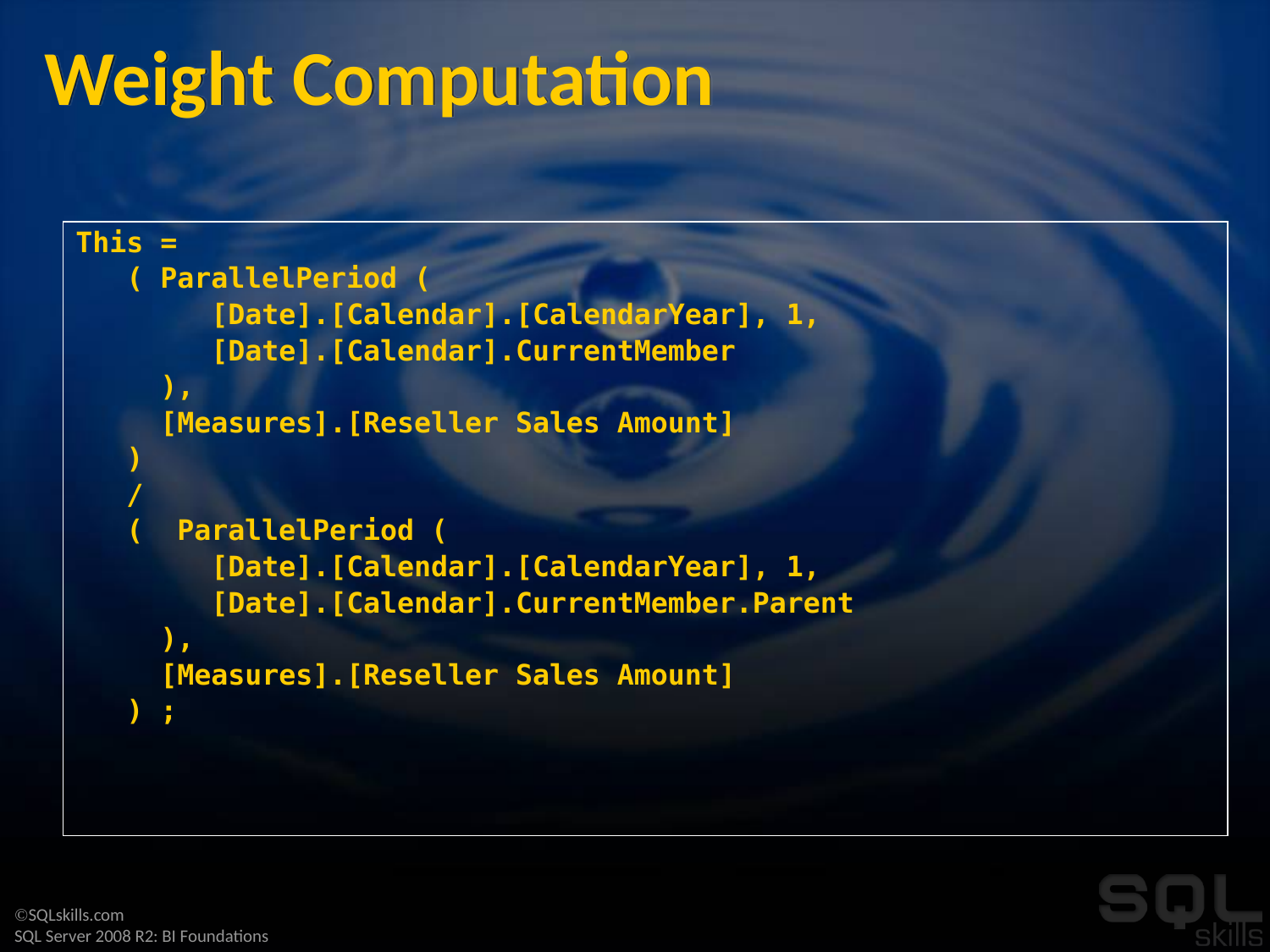

# Weight Computation
This =
   ( ParallelPeriod (
        [Date].[Calendar].[CalendarYear], 1,
        [Date].[Calendar].CurrentMember
     ),
     [Measures].[Reseller Sales Amount]
   )
   /
   (  ParallelPeriod (
        [Date].[Calendar].[CalendarYear], 1,
        [Date].[Calendar].CurrentMember.Parent
     ),
     [Measures].[Reseller Sales Amount]
   ) ;